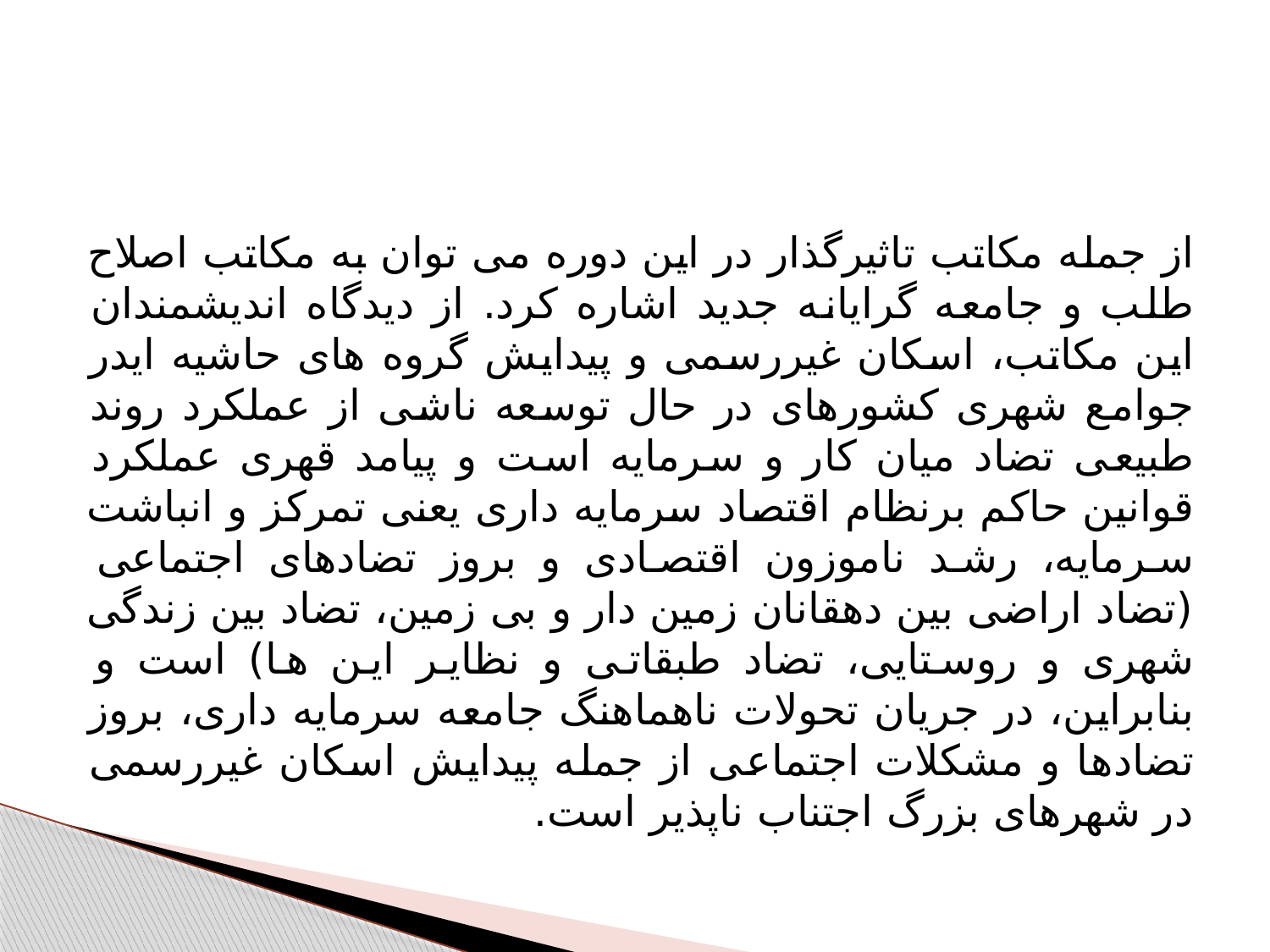

از جمله مکاتب تاثیرگذار در این دوره می توان به مکاتب اصلاح طلب و جامعه گرایانه جدید اشاره کرد. از دیدگاه اندیشمندان این مکاتب، اسکان غیررسمی و پیدایش گروه های حاشیه ایدر جوامع شهری کشورهای در حال توسعه ناشی از عملکرد روند طبیعی تضاد میان کار و سرمایه است و پیامد قهری عملکرد قوانین حاکم برنظام اقتصاد سرمایه داری یعنی تمرکز و انباشت سرمایه، رشد ناموزون اقتصادی و بروز تضادهای اجتماعی (تضاد اراضی بین دهقانان زمین دار و بی زمین، تضاد بین زندگی شهری و روستایی، تضاد طبقاتی و نظایر این ها) است و بنابراین، در جریان تحولات ناهماهنگ جامعه سرمایه داری، بروز تضادها و مشکلات اجتماعی از جمله پیدایش اسکان غیررسمی در شهرهای بزرگ اجتناب ناپذیر است.